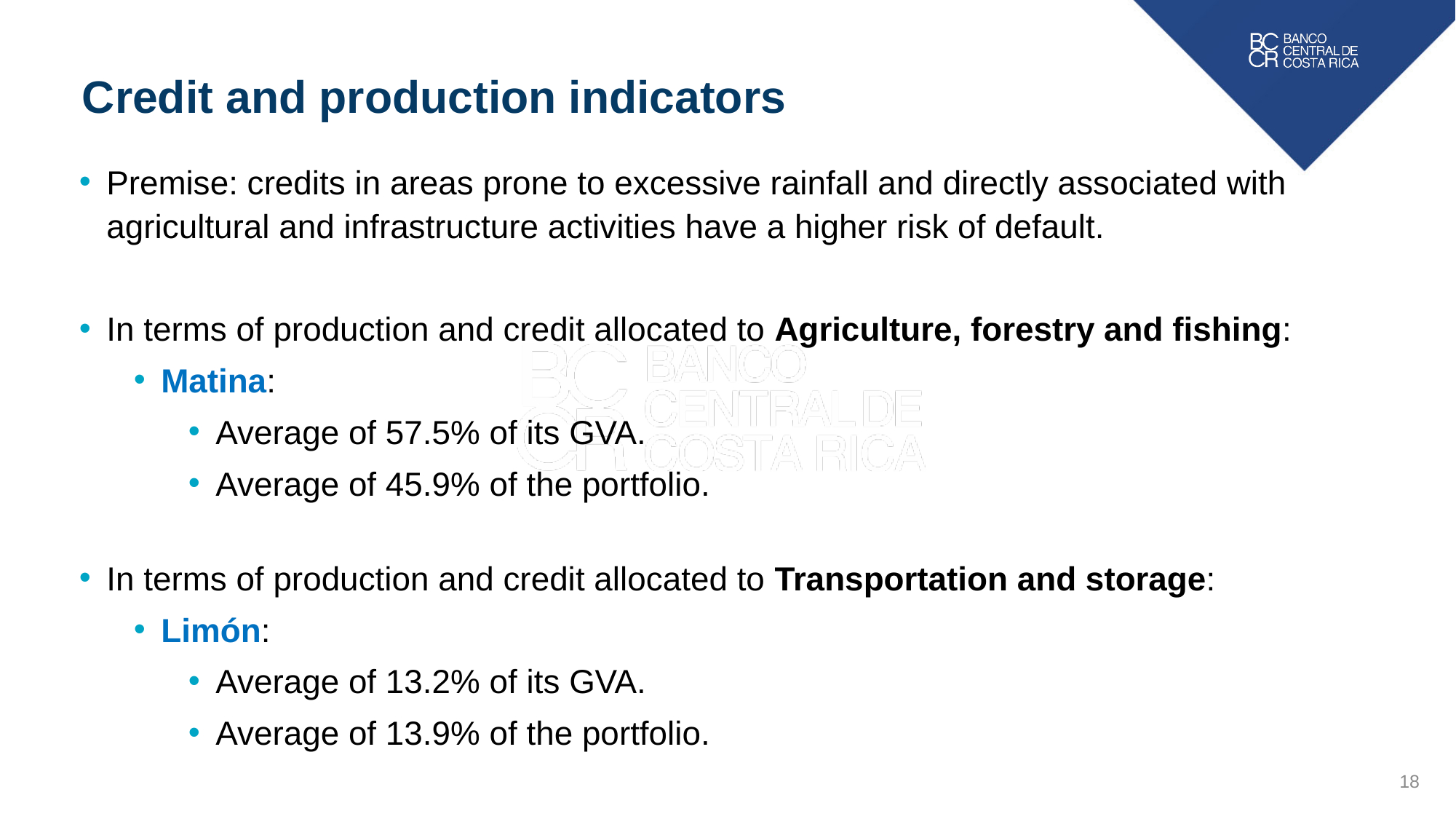

Credit and production indicators
Premise: credits in areas prone to excessive rainfall and directly associated with agricultural and infrastructure activities have a higher risk of default.

In terms of production and credit allocated to Agriculture, forestry and fishing:
Matina:
Average of 57.5% of its GVA.
Average of 45.9% of the portfolio.

In terms of production and credit allocated to Transportation and storage:
Limón:
Average of 13.2% of its GVA.
Average of 13.9% of the portfolio.
18